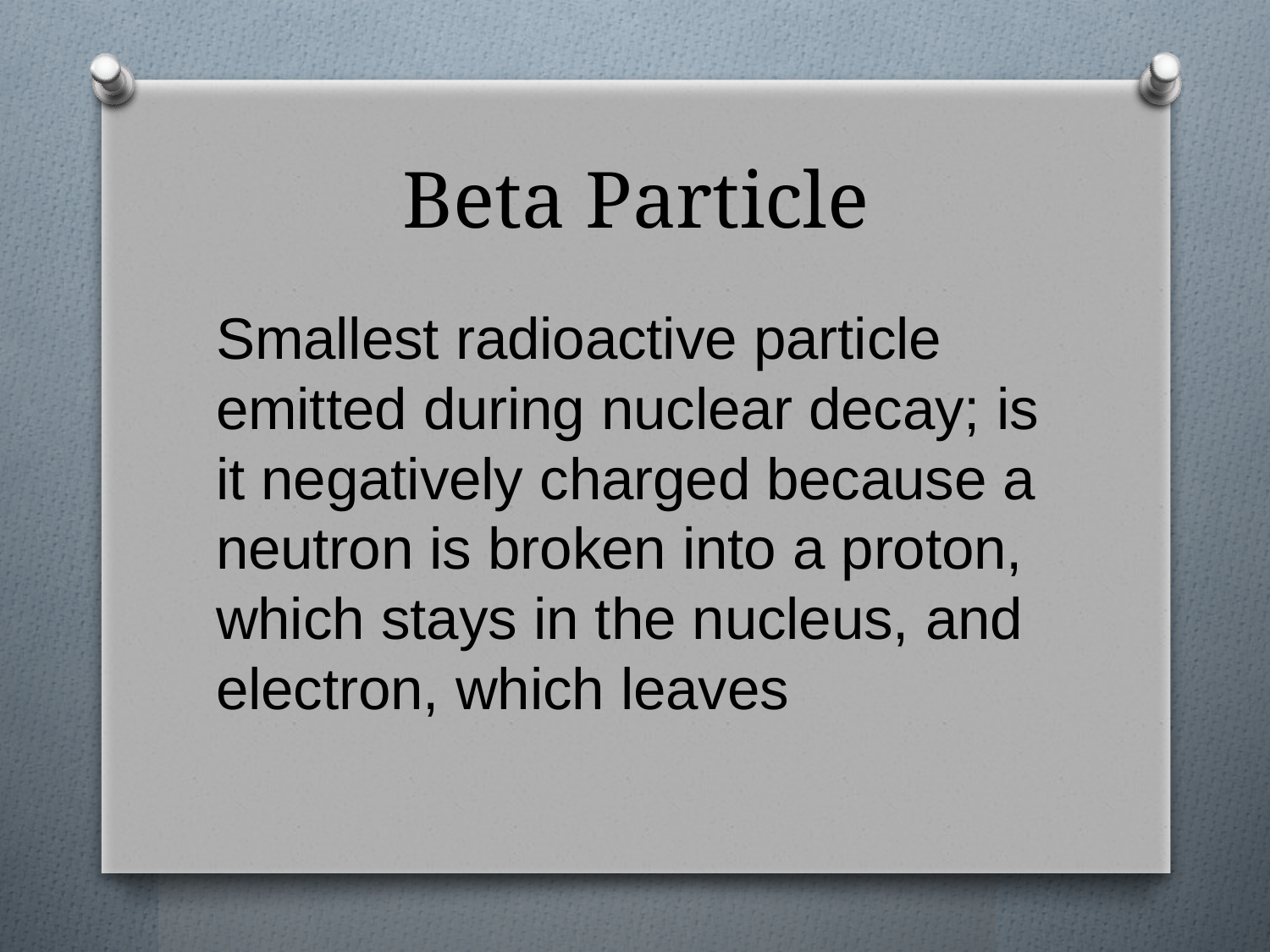

# Beta Particle
Smallest radioactive particle emitted during nuclear decay; is it negatively charged because a neutron is broken into a proton, which stays in the nucleus, and electron, which leaves